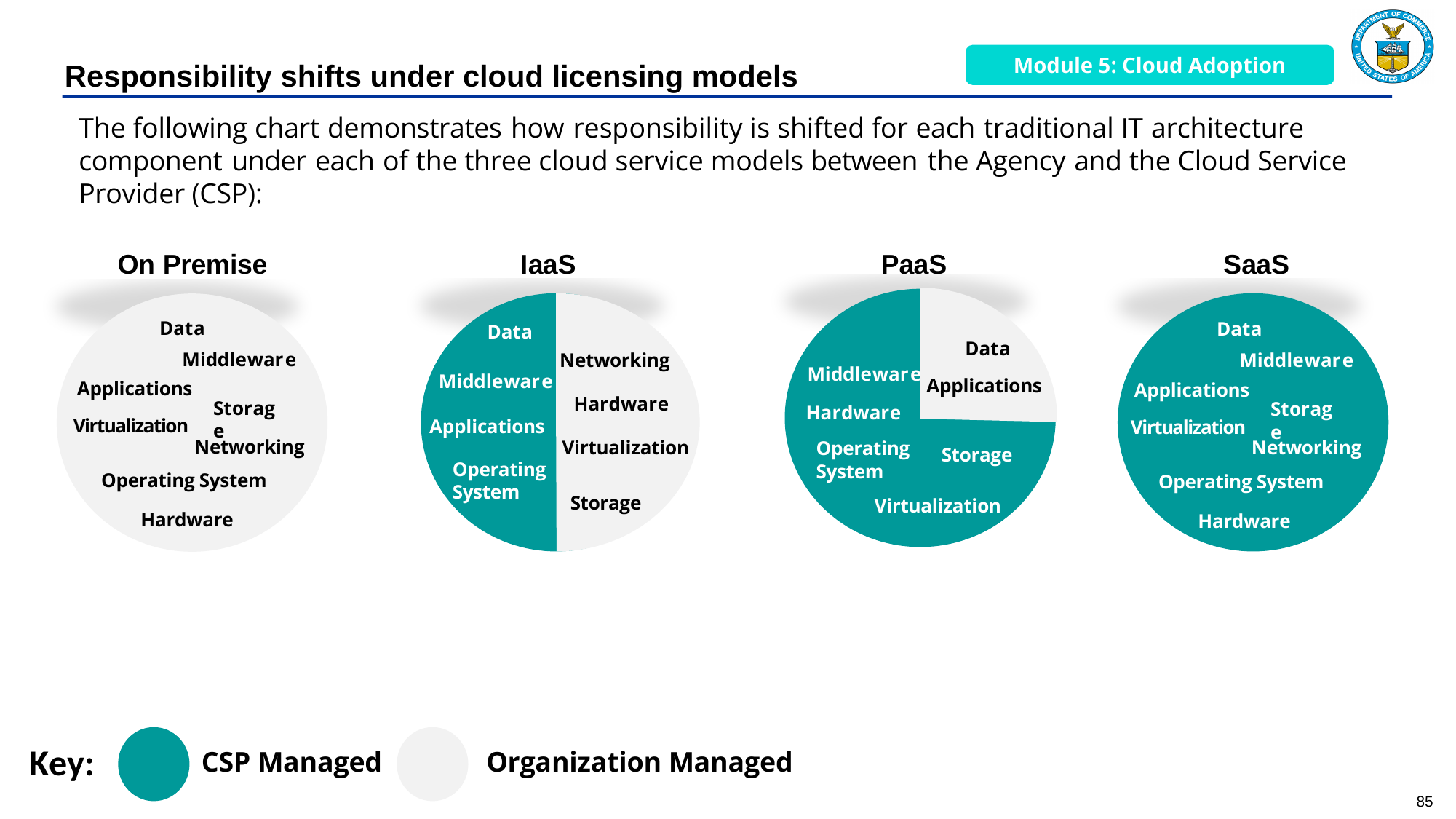

Module 5: Cloud Adoption
# Responsibility shifts under cloud licensing models
The following chart demonstrates how responsibility is shifted for each traditional IT architecture  component under each of the three cloud service models between the Agency and the Cloud Service Provider (CSP):
On Premise
IaaS
PaaS
SaaS

Data
Data
Data
Data
Middleware
Networking
Middleware
Middleware
Middleware
Applications
Applications
Applications
Hardware
Storage
Storage
Hardware
Virtualization
Applications
Virtualization
Networking
Virtualization
Networking
Operating System
Storage
Operating System
Operating System
Operating System
Storage
Virtualization
Hardware
Hardware
Hardware

Key:
CSP Managed
Organization Managed